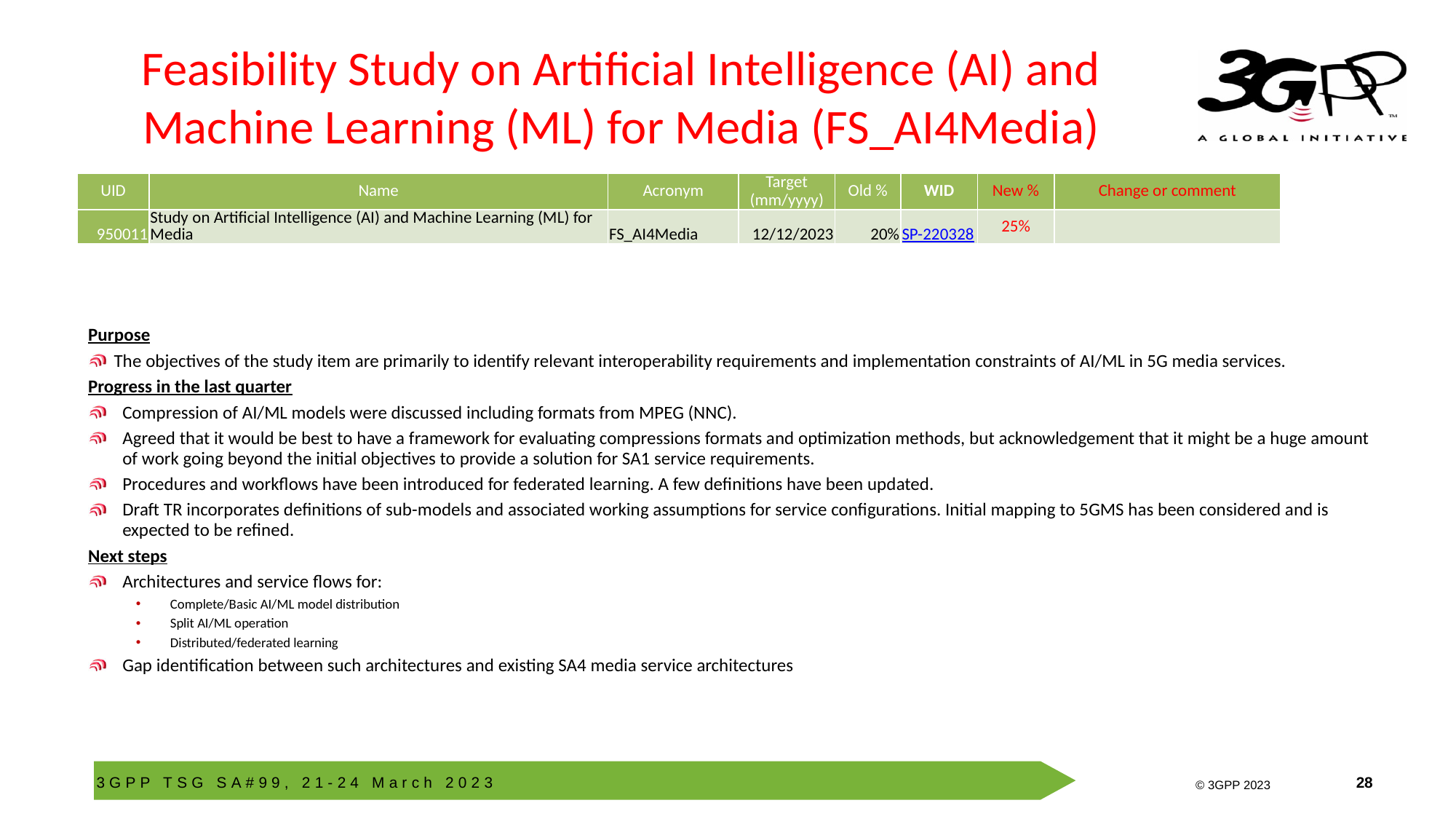

# Feasibility Study on Artificial Intelligence (AI) and Machine Learning (ML) for Media (FS_AI4Media)
| UID | Name | Acronym | Target (mm/yyyy) | Old % | WID | New % | Change or comment |
| --- | --- | --- | --- | --- | --- | --- | --- |
| 950011 | Study on Artificial Intelligence (AI) and Machine Learning (ML) for Media | FS\_AI4Media | 12/12/2023 | 20% | SP-220328 | 25% |  |
Purpose
  The objectives of the study item are primarily to identify relevant interoperability requirements and implementation constraints of AI/ML in 5G media services.
Progress in the last quarter
Compression of AI/ML models were discussed including formats from MPEG (NNC).
Agreed that it would be best to have a framework for evaluating compressions formats and optimization methods, but acknowledgement that it might be a huge amount of work going beyond the initial objectives to provide a solution for SA1 service requirements.
Procedures and workflows have been introduced for federated learning. A few definitions have been updated.
Draft TR incorporates definitions of sub-models and associated working assumptions for service configurations. Initial mapping to 5GMS has been considered and is expected to be refined.
Next steps
Architectures and service flows for:
Complete/Basic AI/ML model distribution
Split AI/ML operation
Distributed/federated learning
Gap identification between such architectures and existing SA4 media service architectures